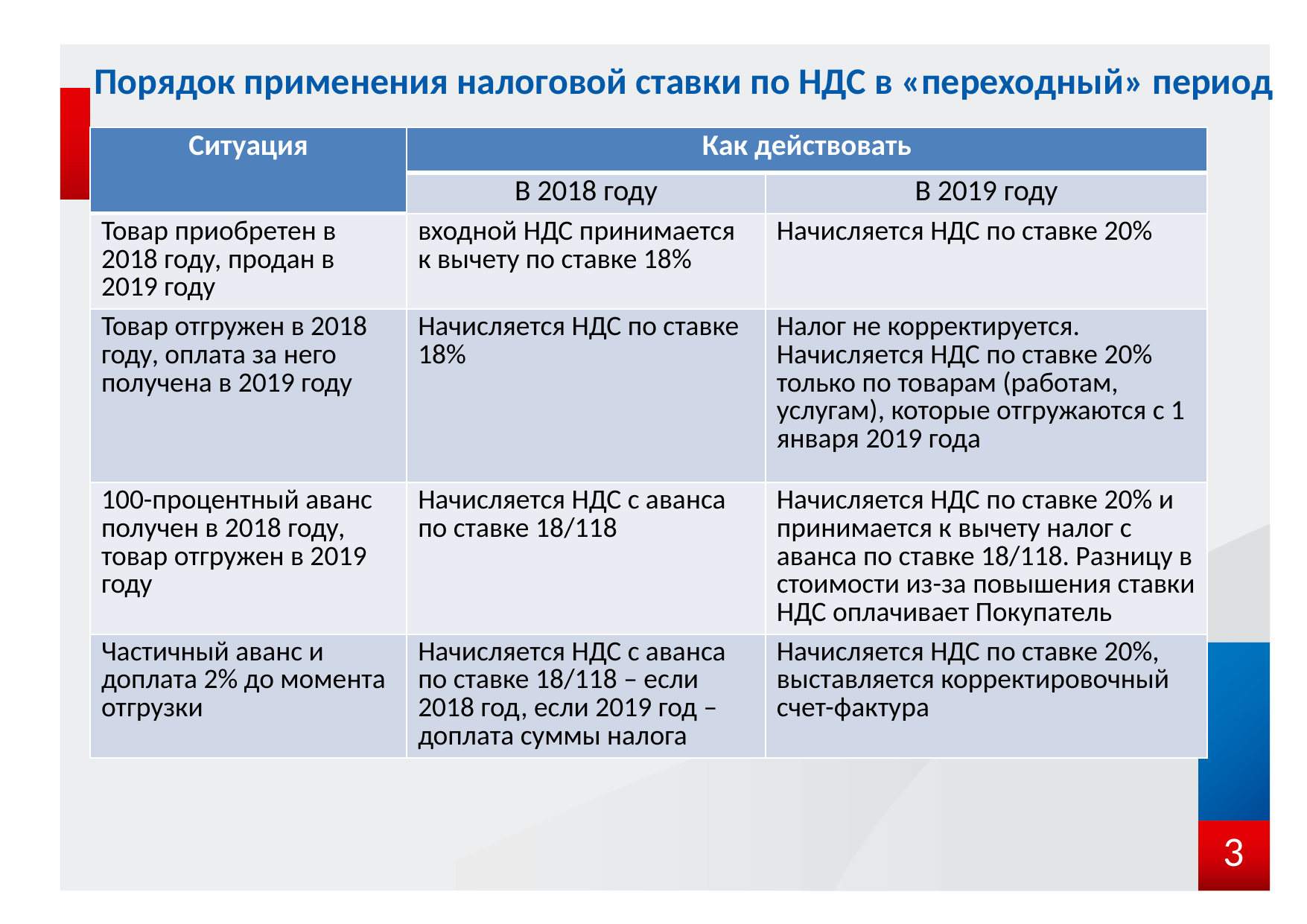

Порядок применения налоговой ставки по НДС в «переходный» период
#
| Ситуация | Как действовать |  |
| --- | --- | --- |
|  | В 2018 году | В 2019 году |
| Товар приобретен в 2018 году, продан в 2019 году | входной НДС принимается к вычету по ставке 18% | Начисляется НДС по ставке 20% |
| Товар отгружен в 2018 году, оплата за него получена в 2019 году | Начисляется НДС по ставке 18% | Налог не корректируется. Начисляется НДС по ставке 20% только по товарам (работам, услугам), которые отгружаются с 1 января 2019 года |
| 100-процентный аванс получен в 2018 году, товар отгружен в 2019 году | Начисляется НДС с аванса по ставке 18/118 | Начисляется НДС по ставке 20% и принимается к вычету налог с аванса по ставке 18/118. Разницу в стоимости из-за повышения ставки НДС оплачивает Покупатель |
| Частичный аванс и доплата 2% до момента отгрузки | Начисляется НДС с аванса по ставке 18/118 – если 2018 год, если 2019 год – доплата суммы налога | Начисляется НДС по ставке 20%, выставляется корректировочный счет-фактура |
3